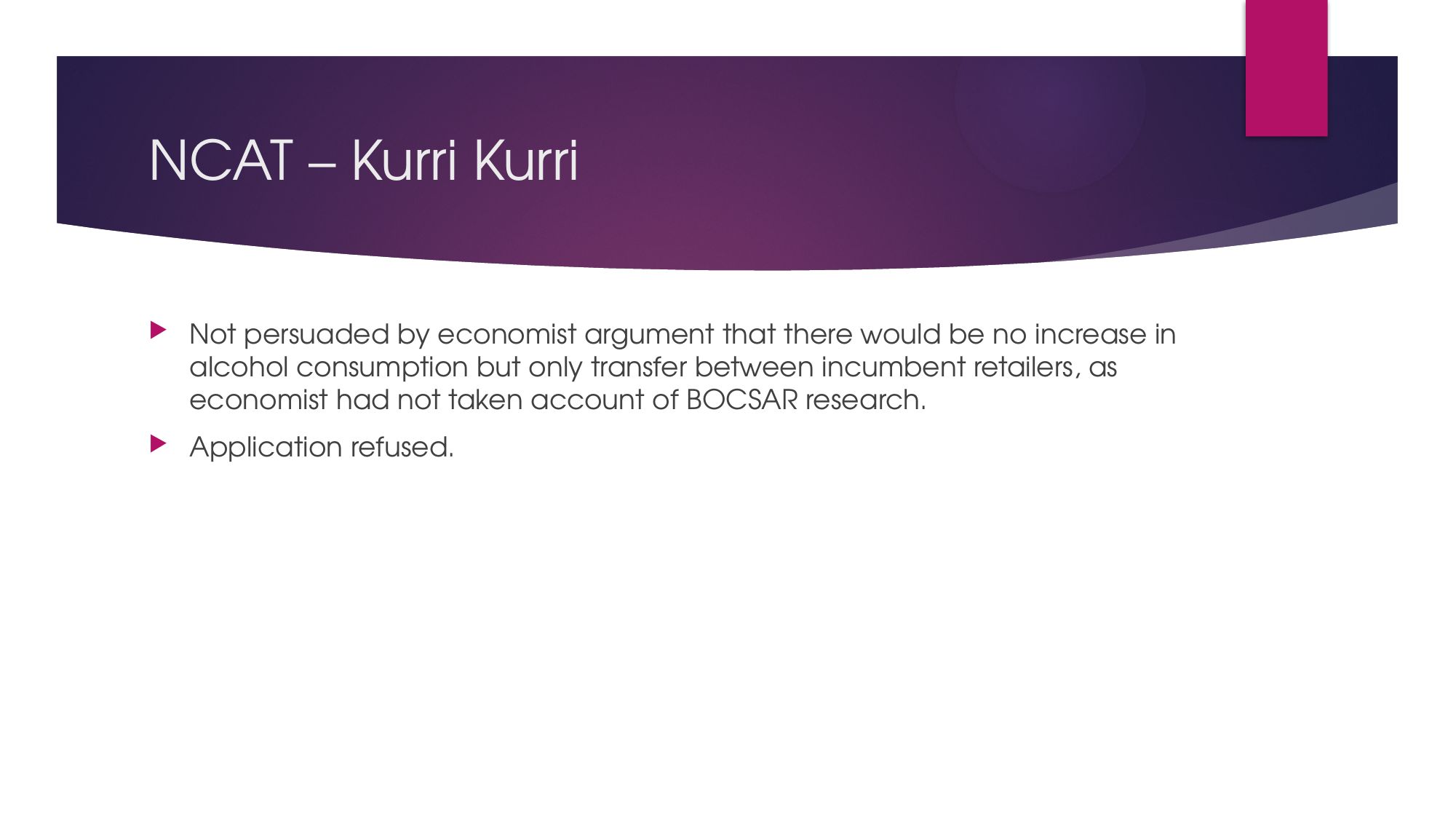

# NCAT – Kurri Kurri
Not persuaded by economist argument that there would be no increase in alcohol consumption but only transfer between incumbent retailers, as economist had not taken account of BOCSAR research.
Application refused.